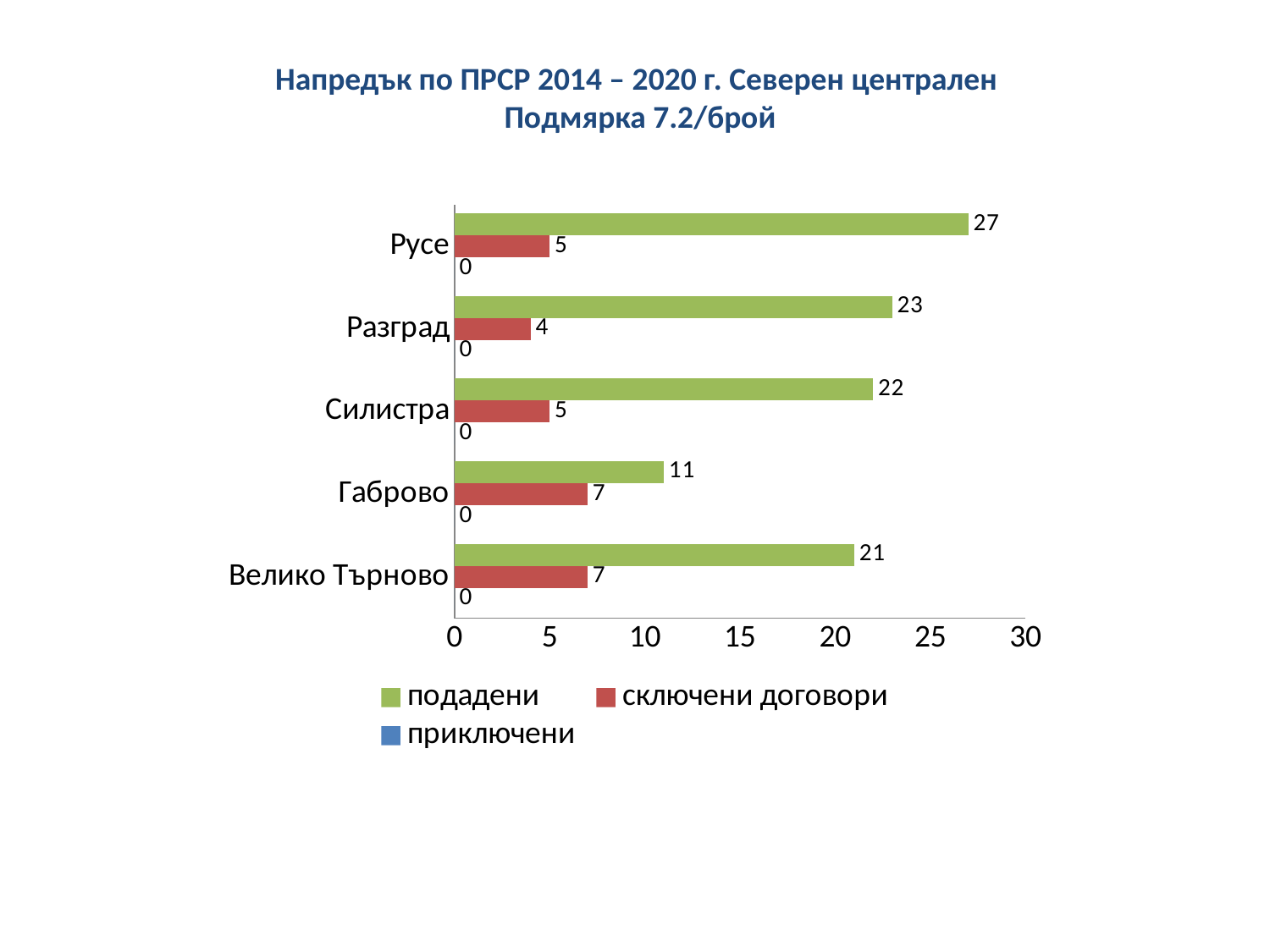

Напредък по ПРСР 2014 – 2020 г. Северен централен
Подмярка 7.2/брой

### Chart

| Category | приключени | сключени договори | подадени |
|---|---|---|---|
| Велико Търново | 0.0 | 7.0 | 21.0 |
| Габрово | 0.0 | 7.0 | 11.0 |
| Силистра | 0.0 | 5.0 | 22.0 |
| Разград | 0.0 | 4.0 | 23.0 |
| Русе | 0.0 | 5.0 | 27.0 |